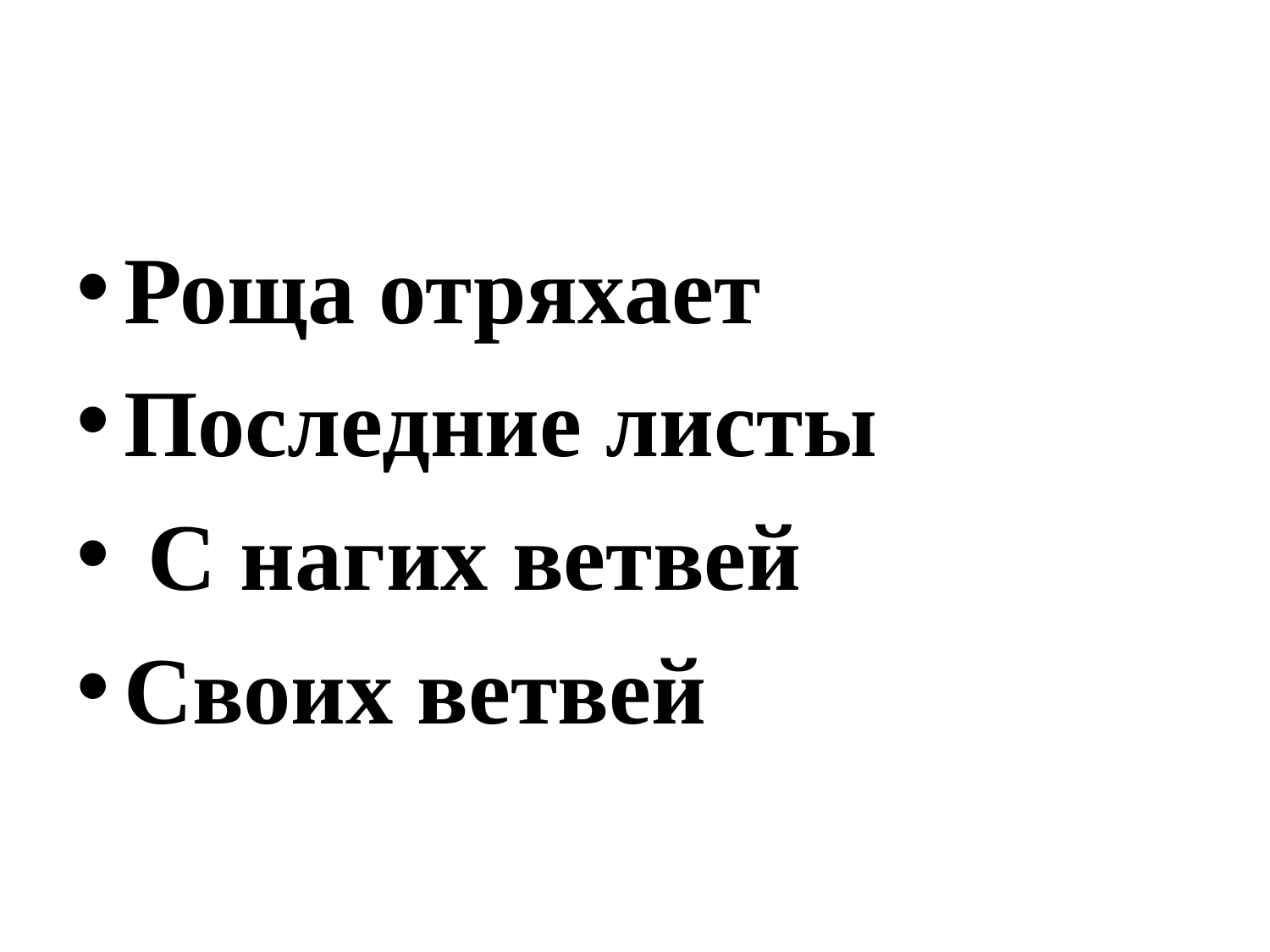

#
Роща отряхает
Последние листы
 С нагих ветвей
Своих ветвей